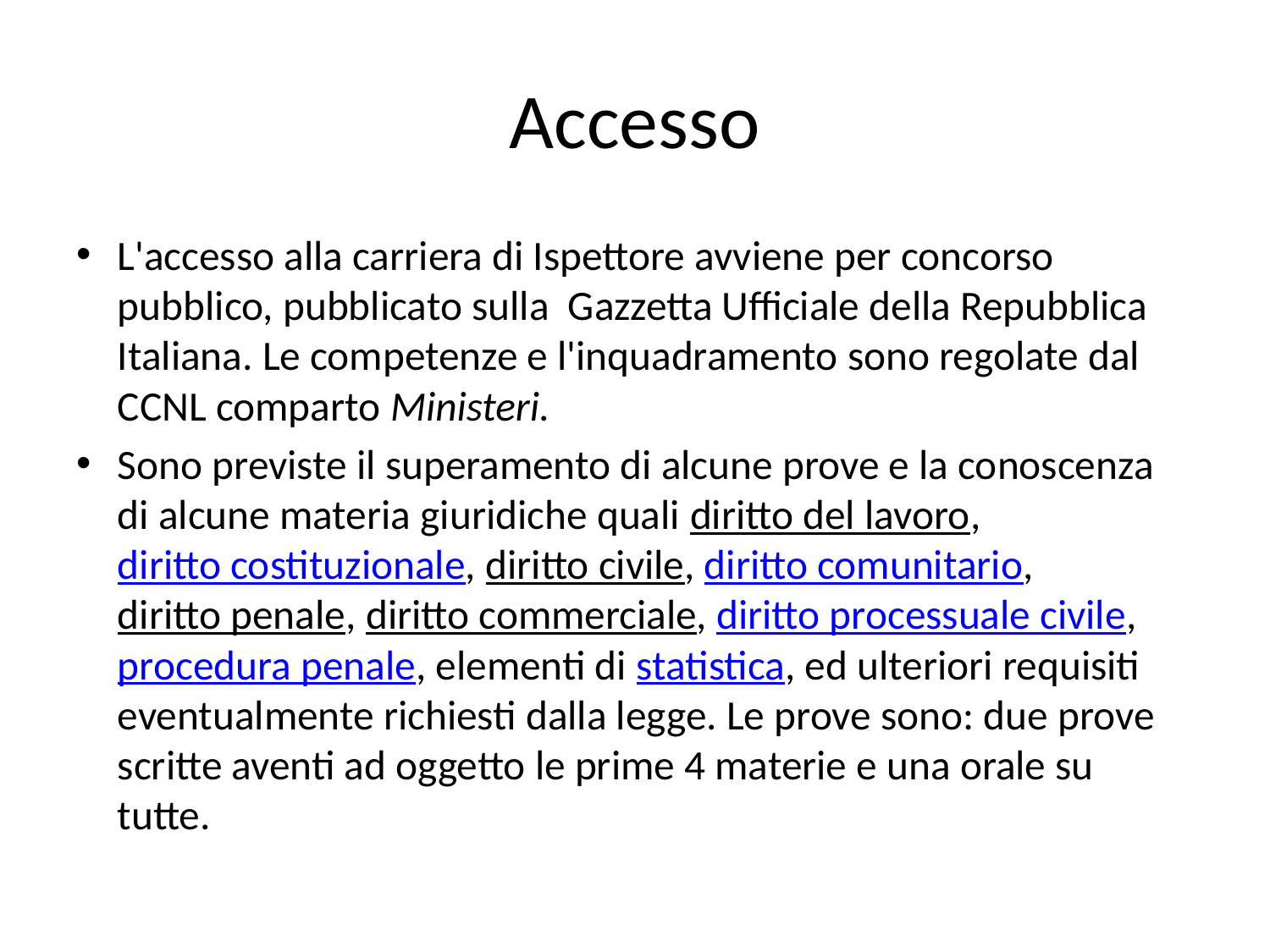

# Accesso
L'accesso alla carriera di Ispettore avviene per concorso  pubblico, pubblicato sulla  Gazzetta Ufficiale della Repubblica Italiana. Le competenze e l'inquadramento sono regolate dal CCNL comparto Ministeri.
Sono previste il superamento di alcune prove e la conoscenza di alcune materia giuridiche quali diritto del lavoro, diritto costituzionale, diritto civile, diritto comunitario, diritto penale, diritto commerciale, diritto processuale civile, procedura penale, elementi di statistica, ed ulteriori requisiti eventualmente richiesti dalla legge. Le prove sono: due prove scritte aventi ad oggetto le prime 4 materie e una orale su tutte.